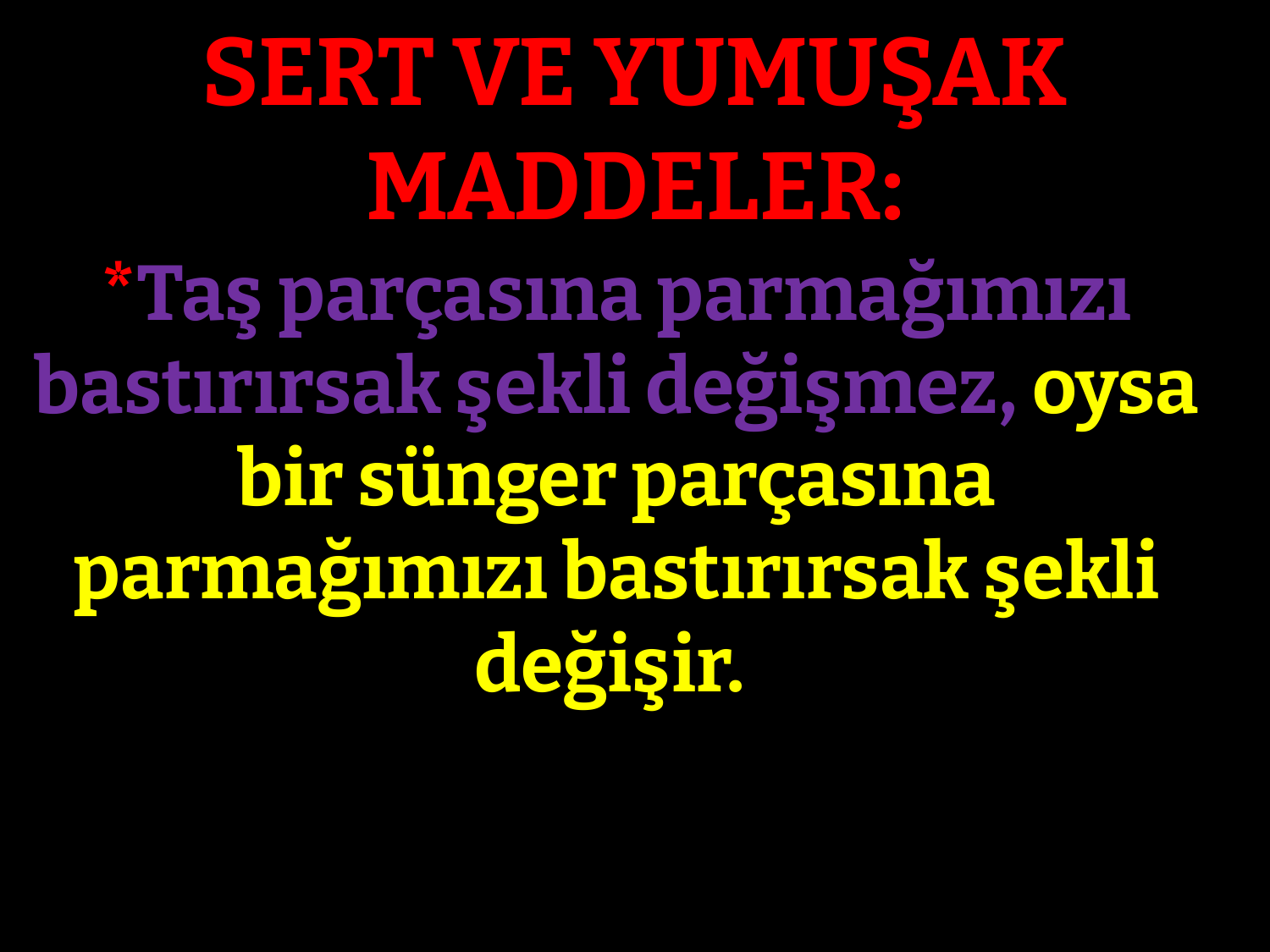

SERT VE YUMUŞAK MADDELER:
*Taş parçasına parmağımızı bastırırsak şekli değişmez, oysa bir sünger parçasına parmağımızı bastırırsak şekli değişir.
#